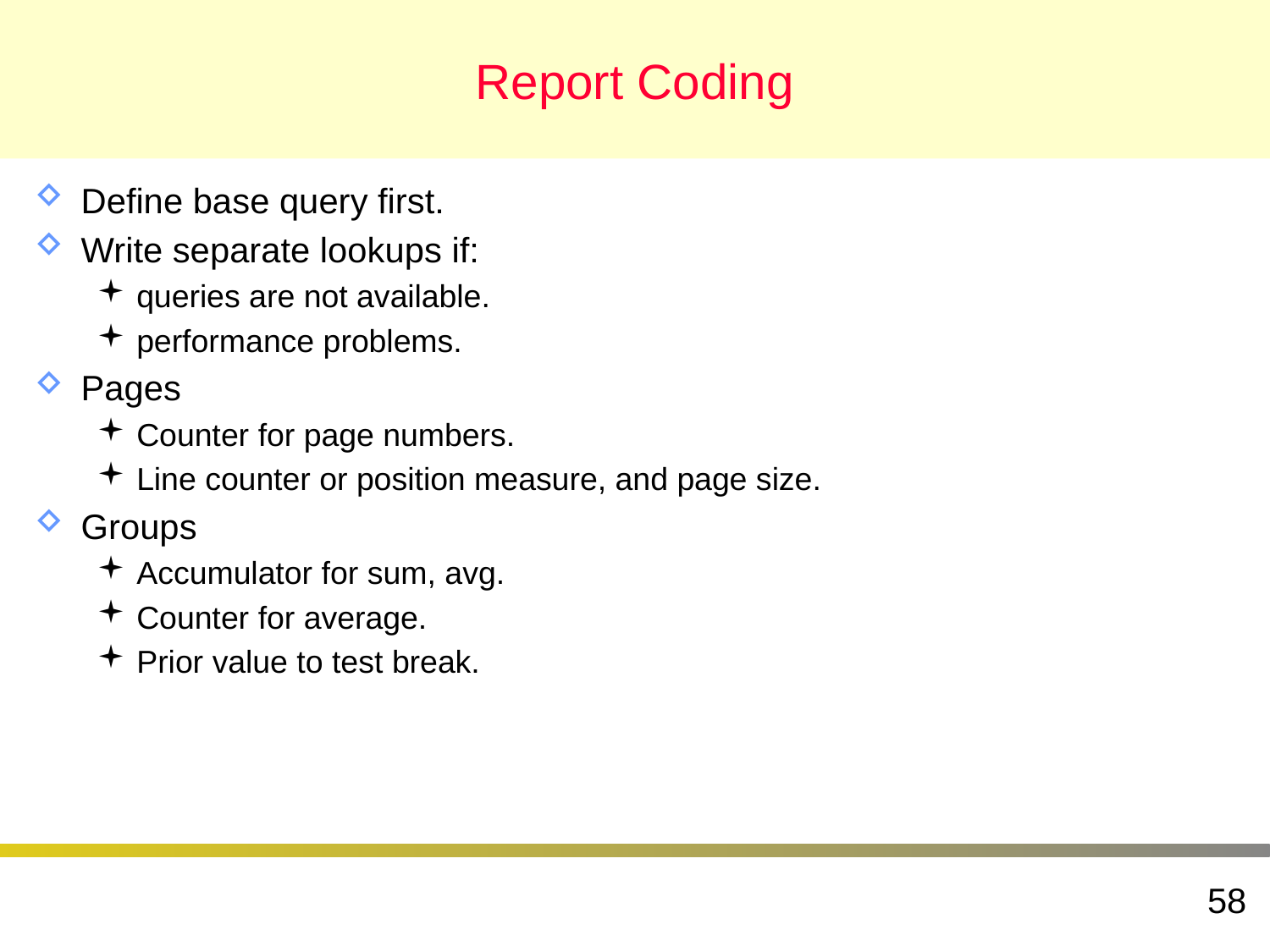

# Report Coding
Define base query first.
Write separate lookups if:
queries are not available.
performance problems.
Pages
Counter for page numbers.
Line counter or position measure, and page size.
Groups
Accumulator for sum, avg.
Counter for average.
Prior value to test break.
58